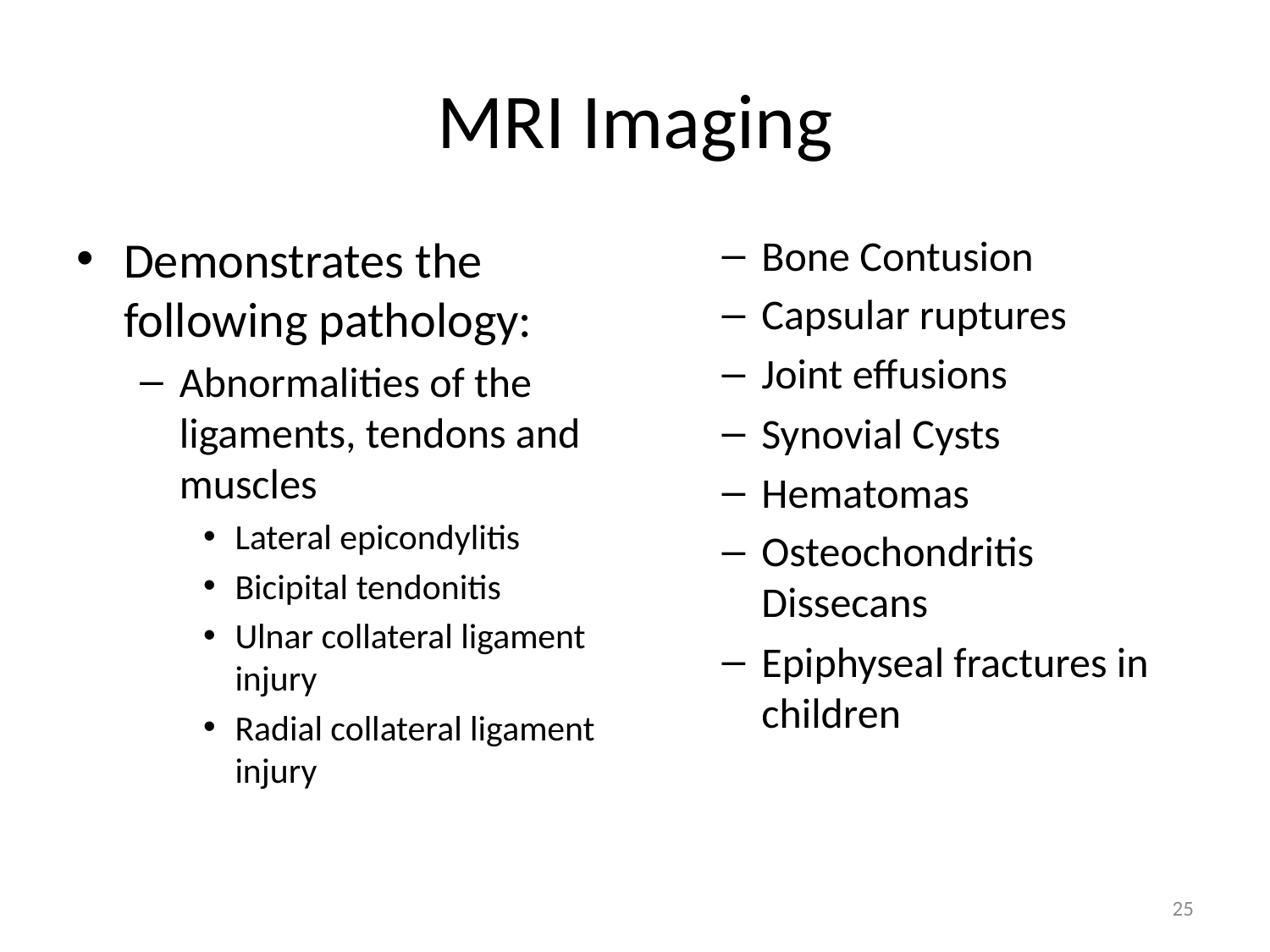

# MRI Imaging
Demonstrates the following pathology:
Abnormalities of the ligaments, tendons and muscles
Lateral epicondylitis
Bicipital tendonitis
Ulnar collateral ligament injury
Radial collateral ligament injury
Bone Contusion
Capsular ruptures
Joint effusions
Synovial Cysts
Hematomas
Osteochondritis Dissecans
Epiphyseal fractures in children

25